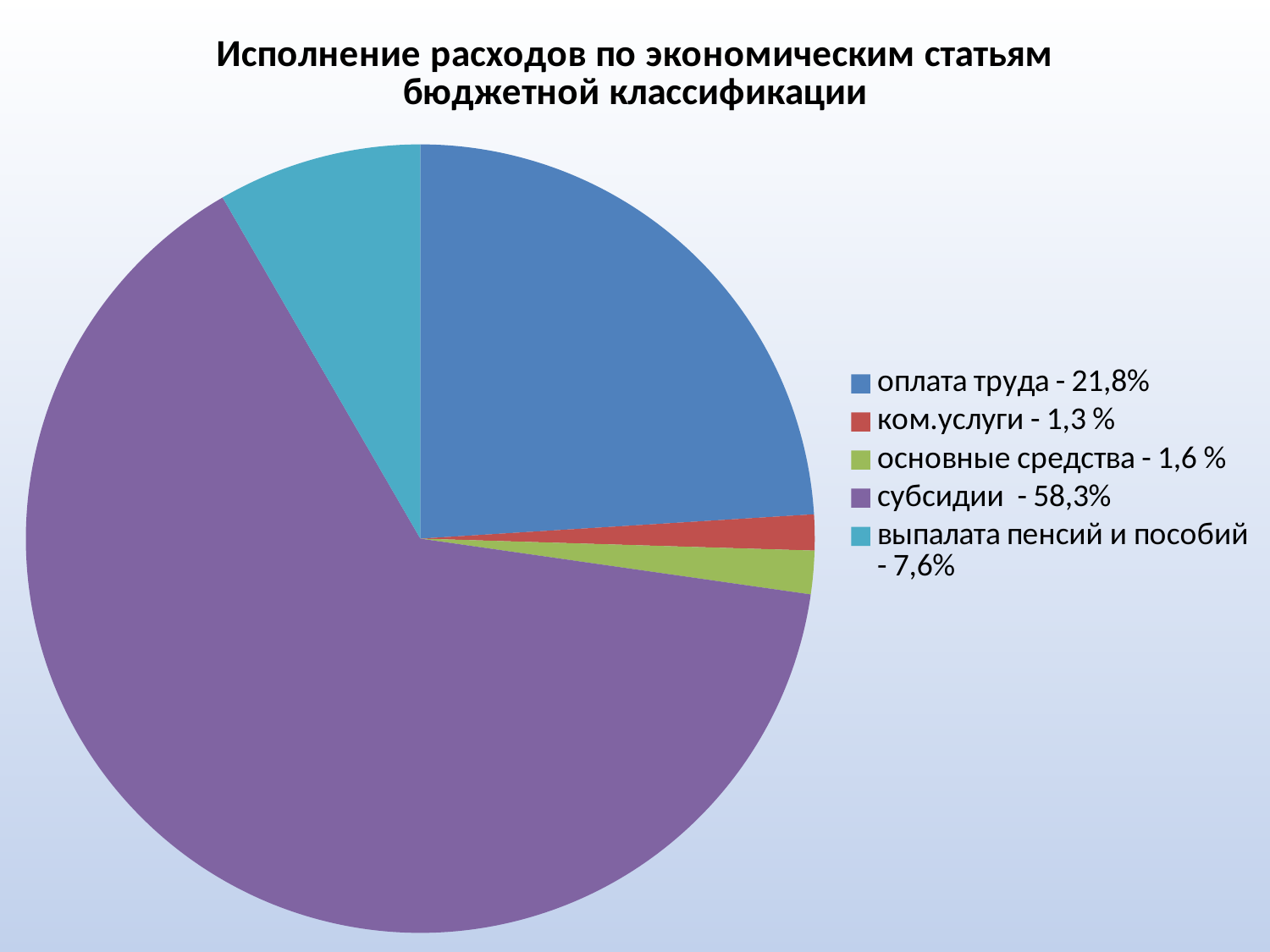

### Chart:

| Category | Исполнение расходов по экономическим статьям бюджетной классификации |
|---|---|
| оплата труда - 21,8% | 74433.4 |
| ком.услуги - 1,3 % | 4546.7 |
| основные средства - 1,6 % | 5502.3 |
| субсидии  - 58,3% | 199520.0 |
| выпалата пенсий и пособий - 7,6% | 25894.5 |